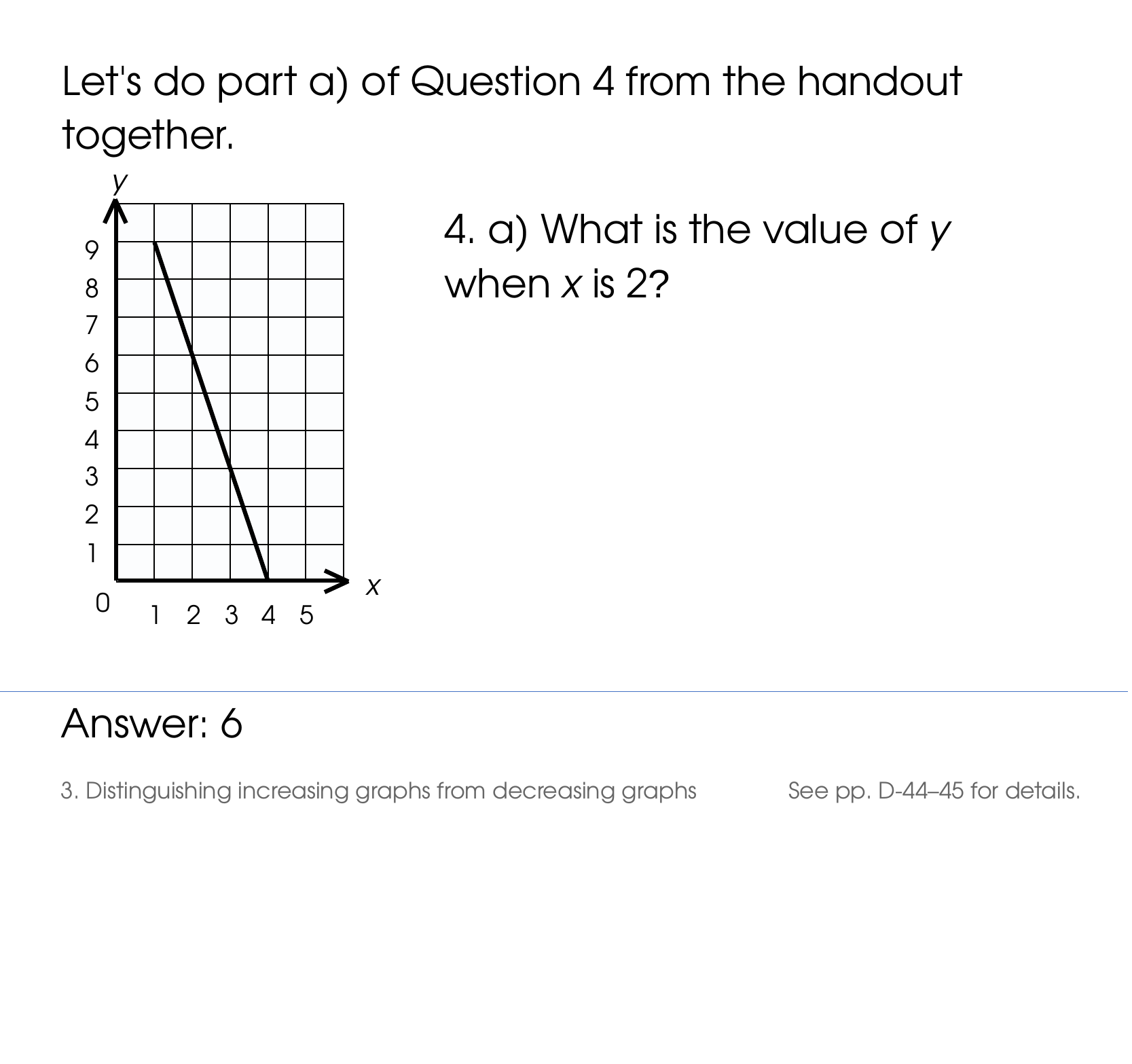

Let's do part a) of Question 4 from the handout together.
y

9
8
7
6
5
4
3
2
1
x
0
1
2
3
4
5
4. a) What is the value of y when x is 2?
Answer: 6
3. Distinguishing increasing graphs from decreasing graphs
See pp. D-44–45 for details.